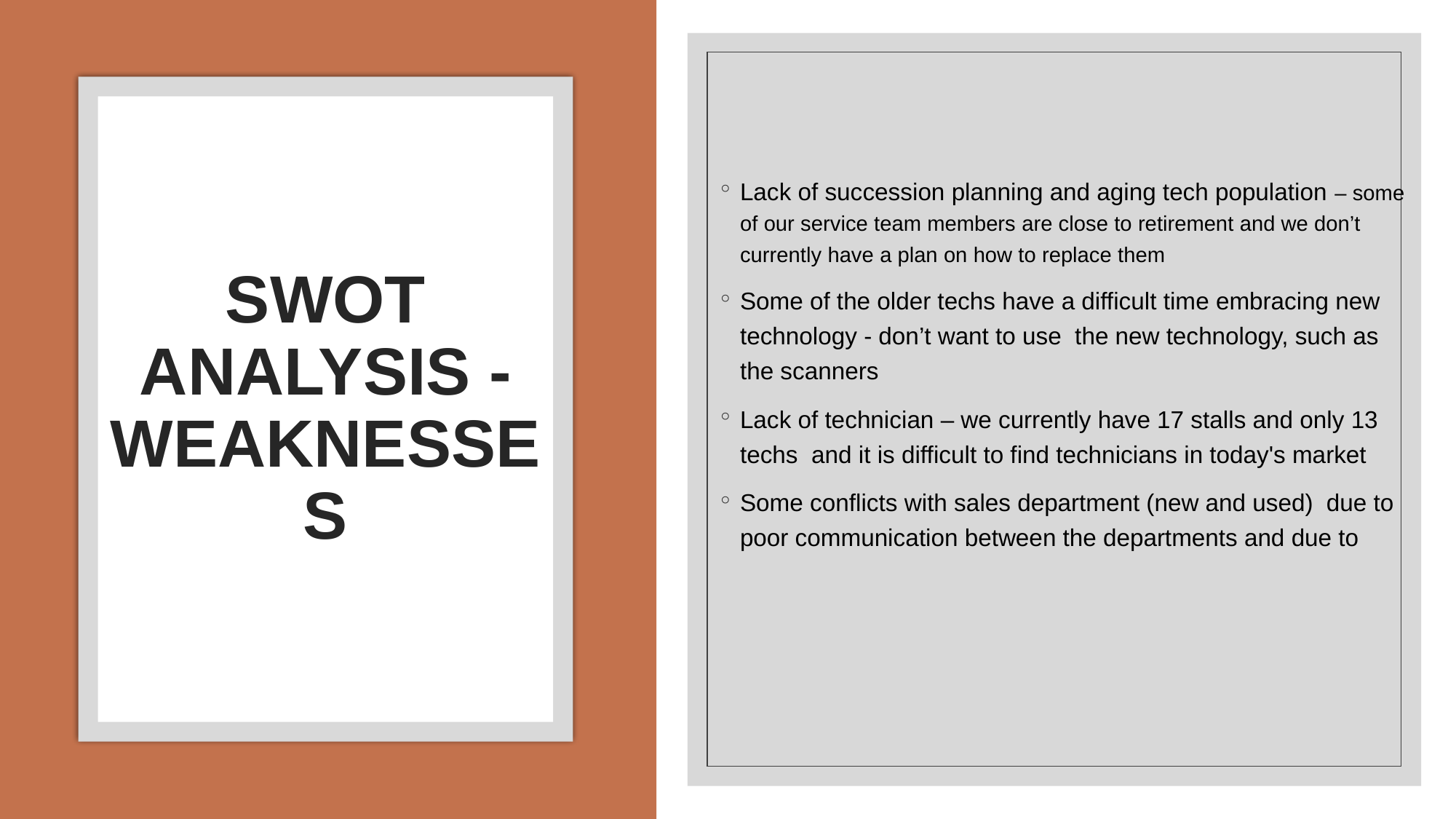

Lack of succession planning and aging tech population – some of our service team members are close to retirement and we don’t currently have a plan on how to replace them
Some of the older techs have a difficult time embracing new technology - don’t want to use  the new technology, such as the scanners
Lack of technician – we currently have 17 stalls and only 13 techs  and it is difficult to find technicians in today's market
Some conflicts with sales department (new and used)  due to poor communication between the departments and due to

# SWOT ANALYSIS - WEAKNESSES